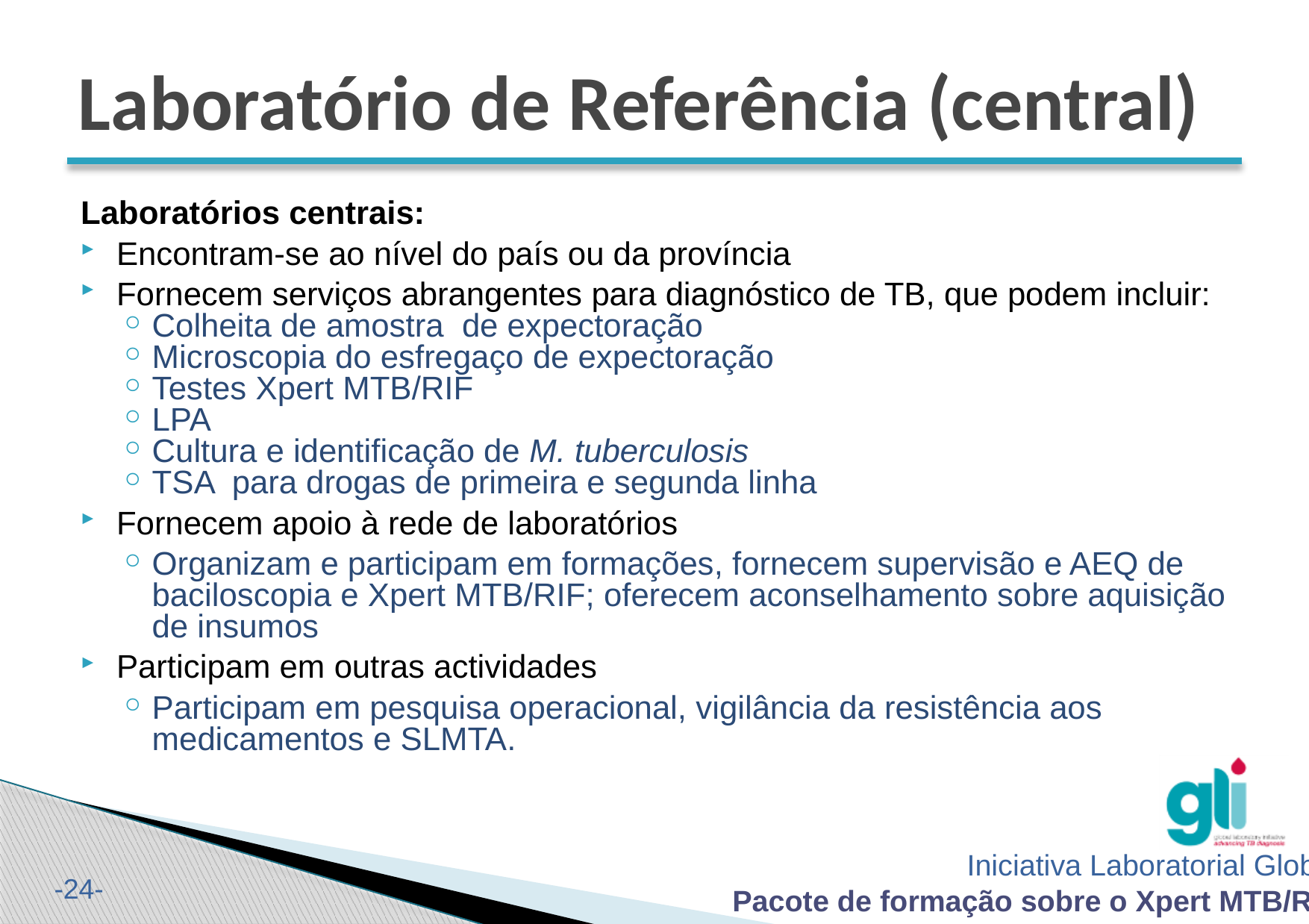

# Laboratório de Referência (central)
Laboratórios centrais:
Encontram-se ao nível do país ou da província
Fornecem serviços abrangentes para diagnóstico de TB, que podem incluir:
Colheita de amostra  de expectoração
Microscopia do esfregaço de expectoração
Testes Xpert MTB/RIF
LPA
Cultura e identificação de M. tuberculosis
TSA  para drogas de primeira e segunda linha
Fornecem apoio à rede de laboratórios
Organizam e participam em formações, fornecem supervisão e AEQ de baciloscopia e Xpert MTB/RIF; oferecem aconselhamento sobre aquisição de insumos
Participam em outras actividades
Participam em pesquisa operacional, vigilância da resistência aos medicamentos e SLMTA.